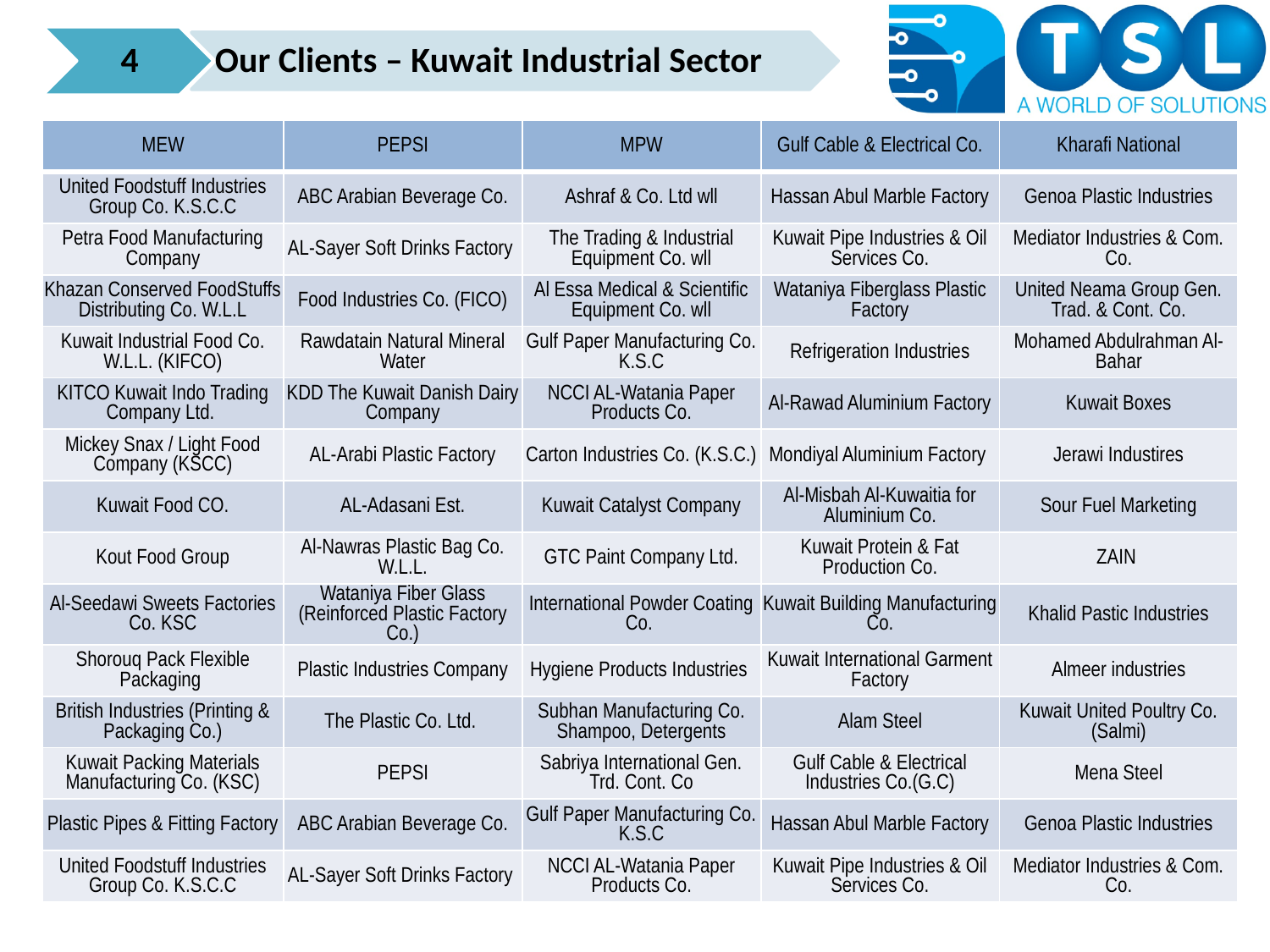

4

Our Clients – Kuwait Industrial Sector
| MEW | PEPSI | MPW | Gulf Cable & Electrical Co. | Kharafi National |
| --- | --- | --- | --- | --- |
| United Foodstuff Industries Group Co. K.S.C.C | ABC Arabian Beverage Co. | Ashraf & Co. Ltd wll | Hassan Abul Marble Factory | Genoa Plastic Industries |
| Petra Food Manufacturing Company | AL-Sayer Soft Drinks Factory | The Trading & Industrial Equipment Co. wll | Kuwait Pipe Industries & Oil Services Co. | Mediator Industries & Com. Co. |
| Khazan Conserved FoodStuffs Distributing Co. W.L.L | Food Industries Co. (FICO) | Al Essa Medical & Scientific Equipment Co. wll | Wataniya Fiberglass Plastic Factory | United Neama Group Gen. Trad. & Cont. Co. |
| Kuwait Industrial Food Co. W.L.L. (KIFCO) | Rawdatain Natural Mineral Water | Gulf Paper Manufacturing Co. K.S.C | Refrigeration Industries | Mohamed Abdulrahman Al-Bahar |
| KITCO Kuwait Indo Trading Company Ltd. | KDD The Kuwait Danish Dairy Company | NCCI AL-Watania Paper Products Co. | Al-Rawad Aluminium Factory | Kuwait Boxes |
| Mickey Snax / Light Food Company (KSCC) | AL-Arabi Plastic Factory | Carton Industries Co. (K.S.C.) | Mondiyal Aluminium Factory | Jerawi Industires |
| Kuwait Food CO. | AL-Adasani Est. | Kuwait Catalyst Company | Al-Misbah Al-Kuwaitia for Aluminium Co. | Sour Fuel Marketing |
| Kout Food Group | Al-Nawras Plastic Bag Co. W.L.L. | GTC Paint Company Ltd. | Kuwait Protein & Fat Production Co. | ZAIN |
| Al-Seedawi Sweets Factories Co. KSC | Wataniya Fiber Glass (Reinforced Plastic Factory Co.) | International Powder Coating Co. | Kuwait Building Manufacturing Co. | Khalid Pastic Industries |
| Shorouq Pack Flexible Packaging | Plastic Industries Company | Hygiene Products Industries | Kuwait International Garment Factory | Almeer industries |
| British Industries (Printing & Packaging Co.) | The Plastic Co. Ltd. | Subhan Manufacturing Co. Shampoo, Detergents | Alam Steel | Kuwait United Poultry Co. (Salmi) |
| Kuwait Packing Materials Manufacturing Co. (KSC) | PEPSI | Sabriya International Gen. Trd. Cont. Co | Gulf Cable & Electrical Industries Co.(G.C) | Mena Steel |
| Plastic Pipes & Fitting Factory | ABC Arabian Beverage Co. | Gulf Paper Manufacturing Co. K.S.C | Hassan Abul Marble Factory | Genoa Plastic Industries |
| United Foodstuff Industries Group Co. K.S.C.C | AL-Sayer Soft Drinks Factory | NCCI AL-Watania Paper Products Co. | Kuwait Pipe Industries & Oil Services Co. | Mediator Industries & Com. Co. |